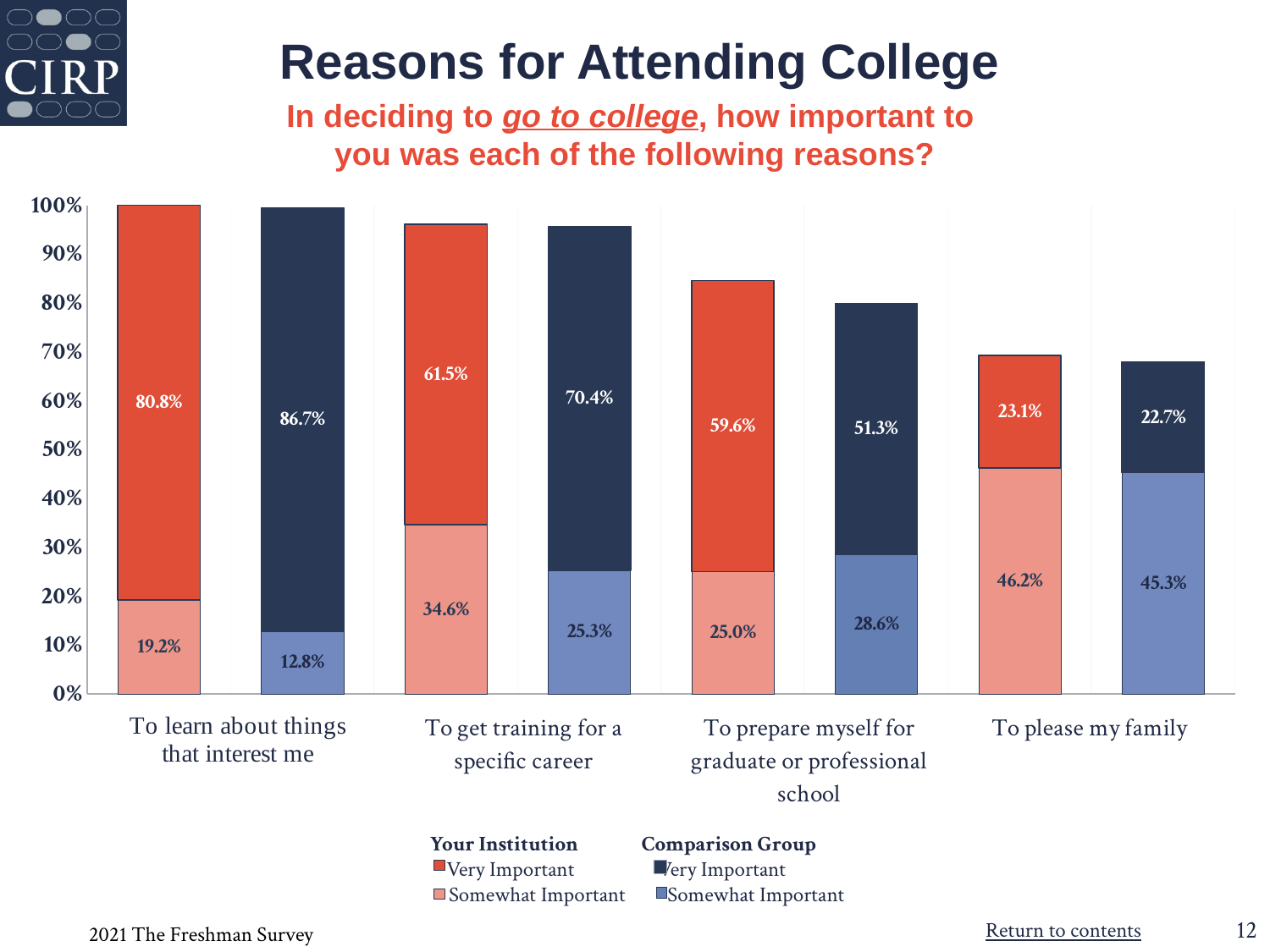

# Reasons for Attending College
In deciding to go to college, how important to
you was each of the following reasons?

### Chart

| Category | Somewhat Important | Very Important |
|---|---|---|
| Your Institution | 0.192 | 0.808 |
| Comparison Group | 0.128 | 0.867 |
| Your Institution | 0.346 | 0.615 |
| Comparison Group | 0.253 | 0.704 |
| Your Institution | 0.25 | 0.596 |
| Comparison Group | 0.286 | 0.513 |
| Your Institution | 0.462 | 0.231 |
| Comparison Group | 0.453 | 0.227 |
 Your Institution               Comparison Group
     Very Important                  Very Important
     Somewhat Important         Somewhat Important

2021 The Freshman Survey

Return to contents
12